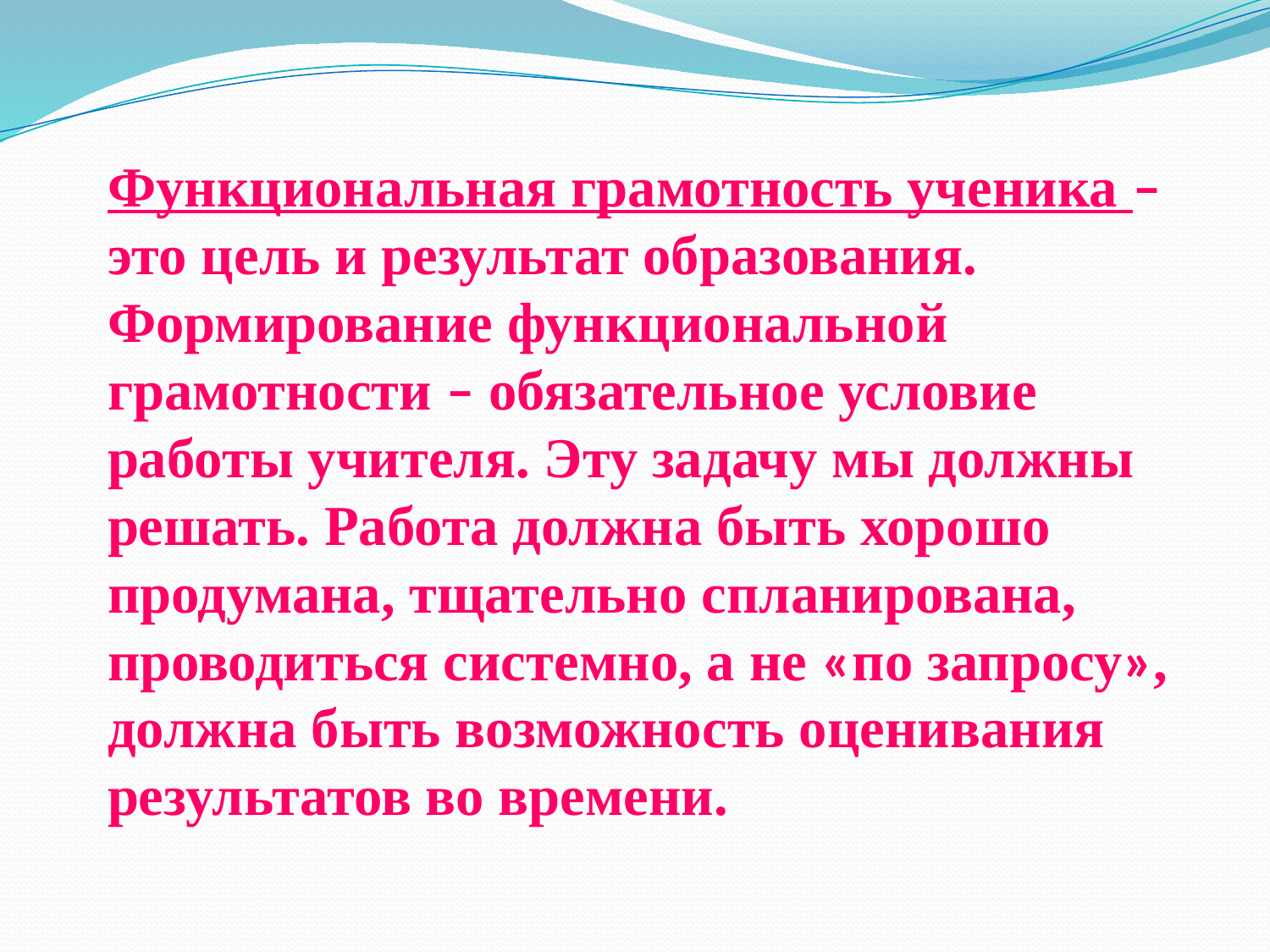

Функциональная грамотность ученика – это цель и результат образования. Формирование функциональной грамотности – обязательное условие работы учителя. Эту задачу мы должны решать. Работа должна быть хорошо продумана, тщательно спланирована, проводиться системно, а не «по запросу», должна быть возможность оценивания результатов во времени.